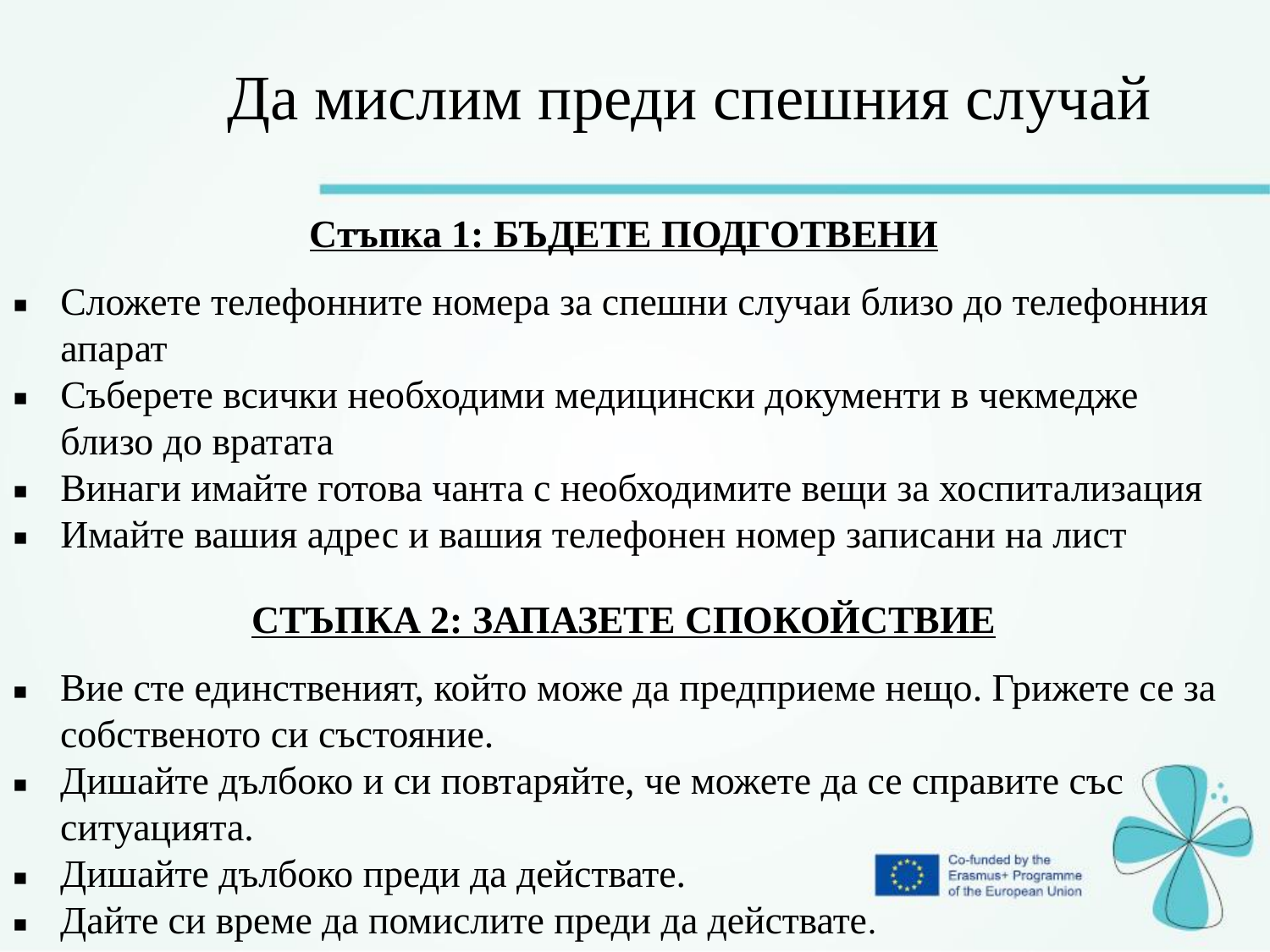

Да мислим преди спешния случай
Стъпка 1: БЪДЕТЕ ПОДГОТВЕНИ

Сложете телефонните номера за спешни случаи близо до телефонния апарат
Съберете всички необходими медицински документи в чекмедже близо до вратата
Винаги имайте готова чанта с необходимите вещи за хоспитализация
Имайте вашия адрес и вашия телефонен номер записани на лист
СТЪПКА 2: ЗАПАЗЕТЕ СПОКОЙСТВИЕ

Вие сте единственият, който може да предприеме нещо. Грижете се за собственото си състояние.
Дишайте дълбоко и си повтаряйте, че можете да се справите със ситуацията.
Дишайте дълбоко преди да действате.
Дайте си време да помислите преди да действате.